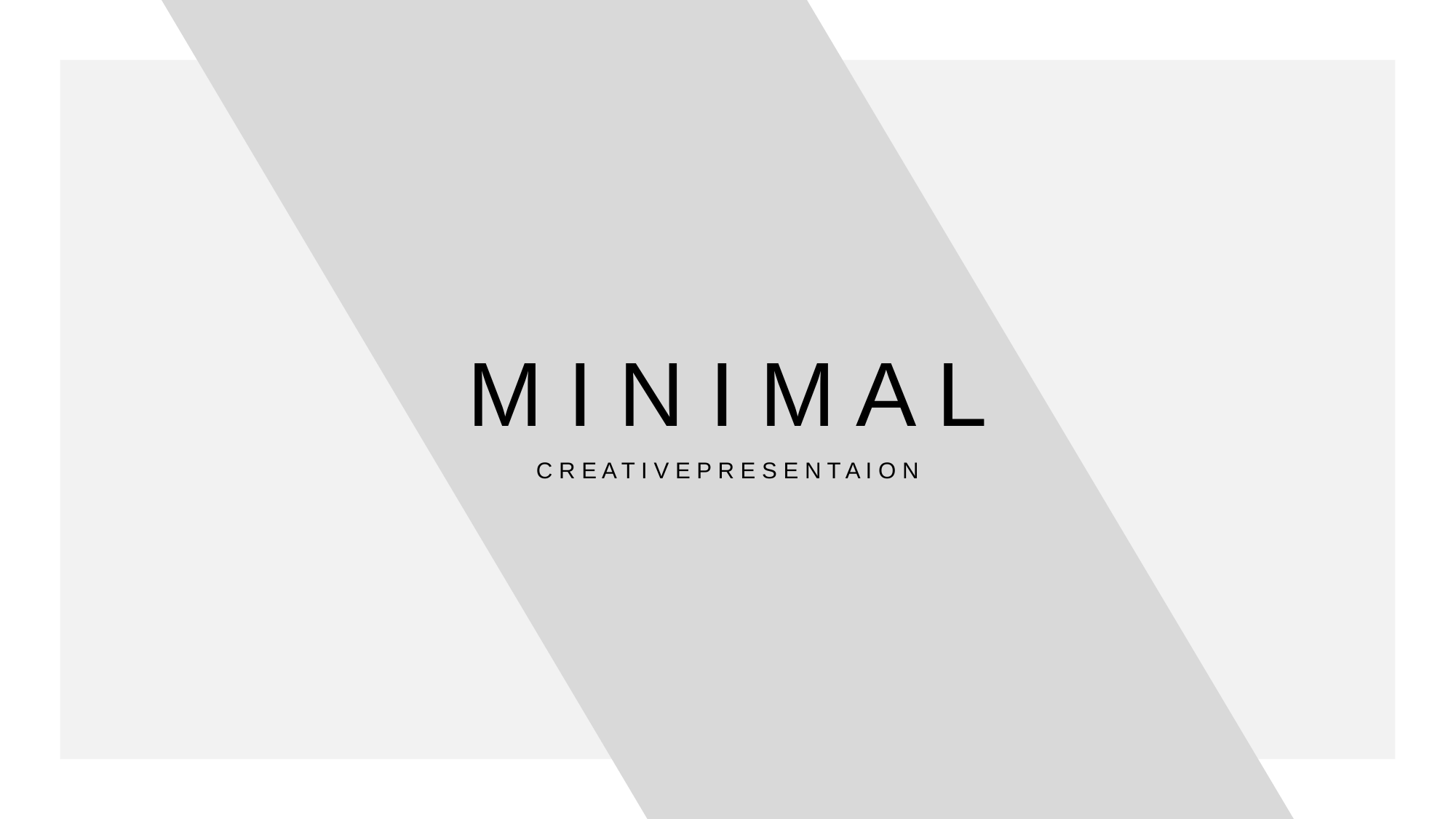

M I N I M A L
C R E A T I V E P R E S E N T A I O N